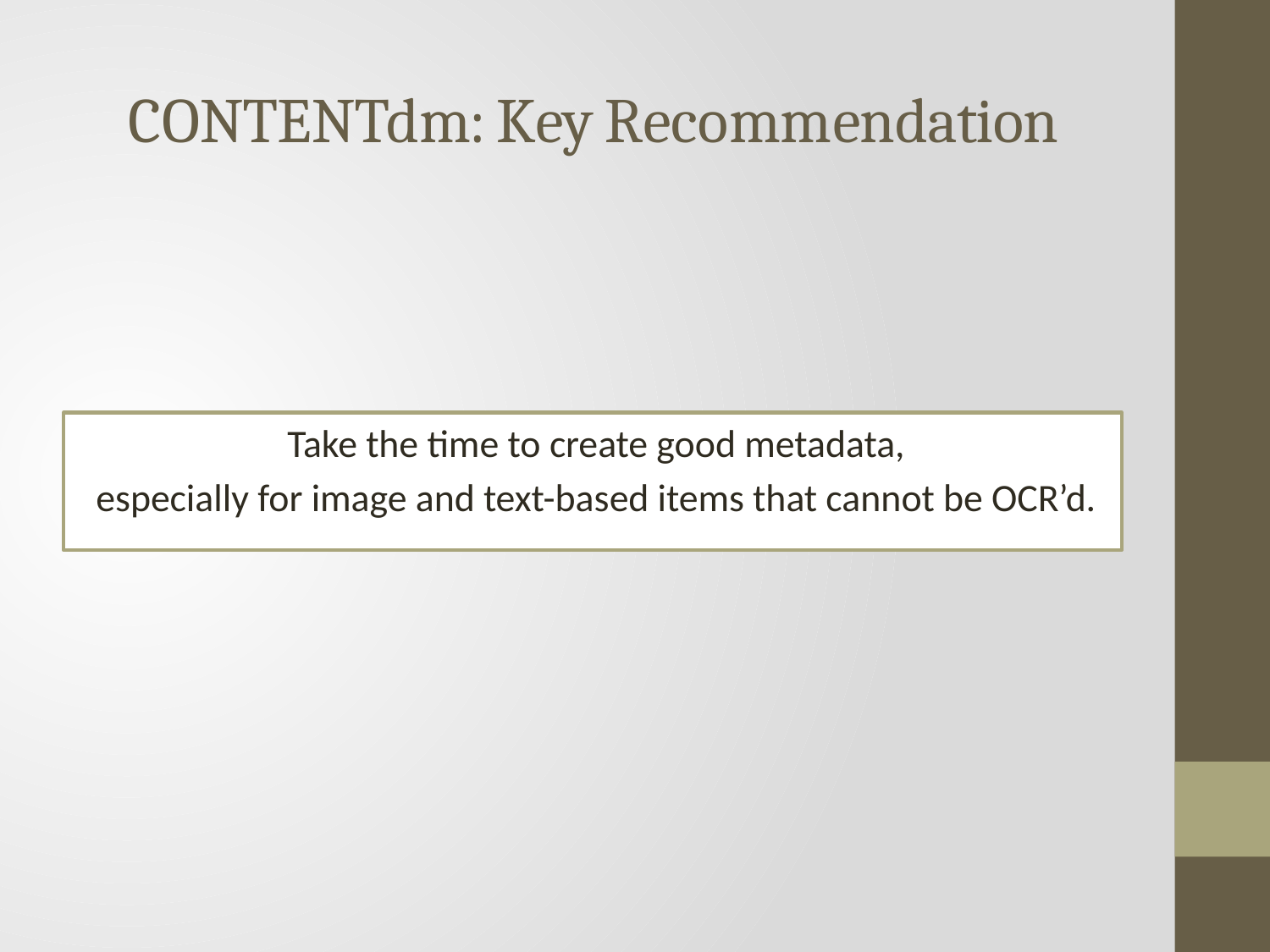

# CONTENTdm: Key Recommendation
Take the time to create good metadata,
especially for image and text-based items that cannot be OCR’d.